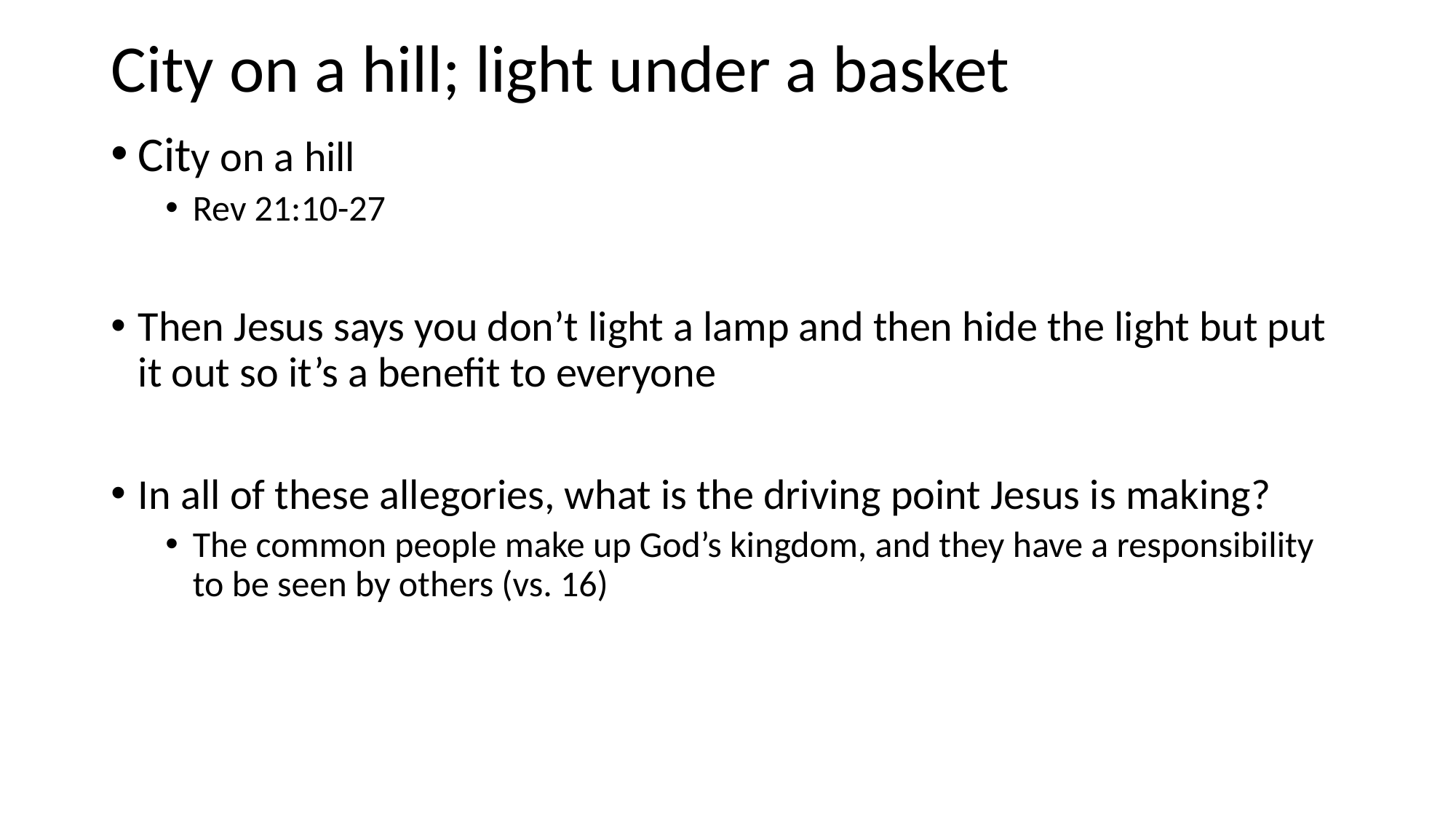

# City on a hill; light under a basket
City on a hill
Rev 21:10-27

Then Jesus says you don’t light a lamp and then hide the light but put it out so it’s a benefit to everyone

In all of these allegories, what is the driving point Jesus is making?
The common people make up God’s kingdom, and they have a responsibility to be seen by others (vs. 16)